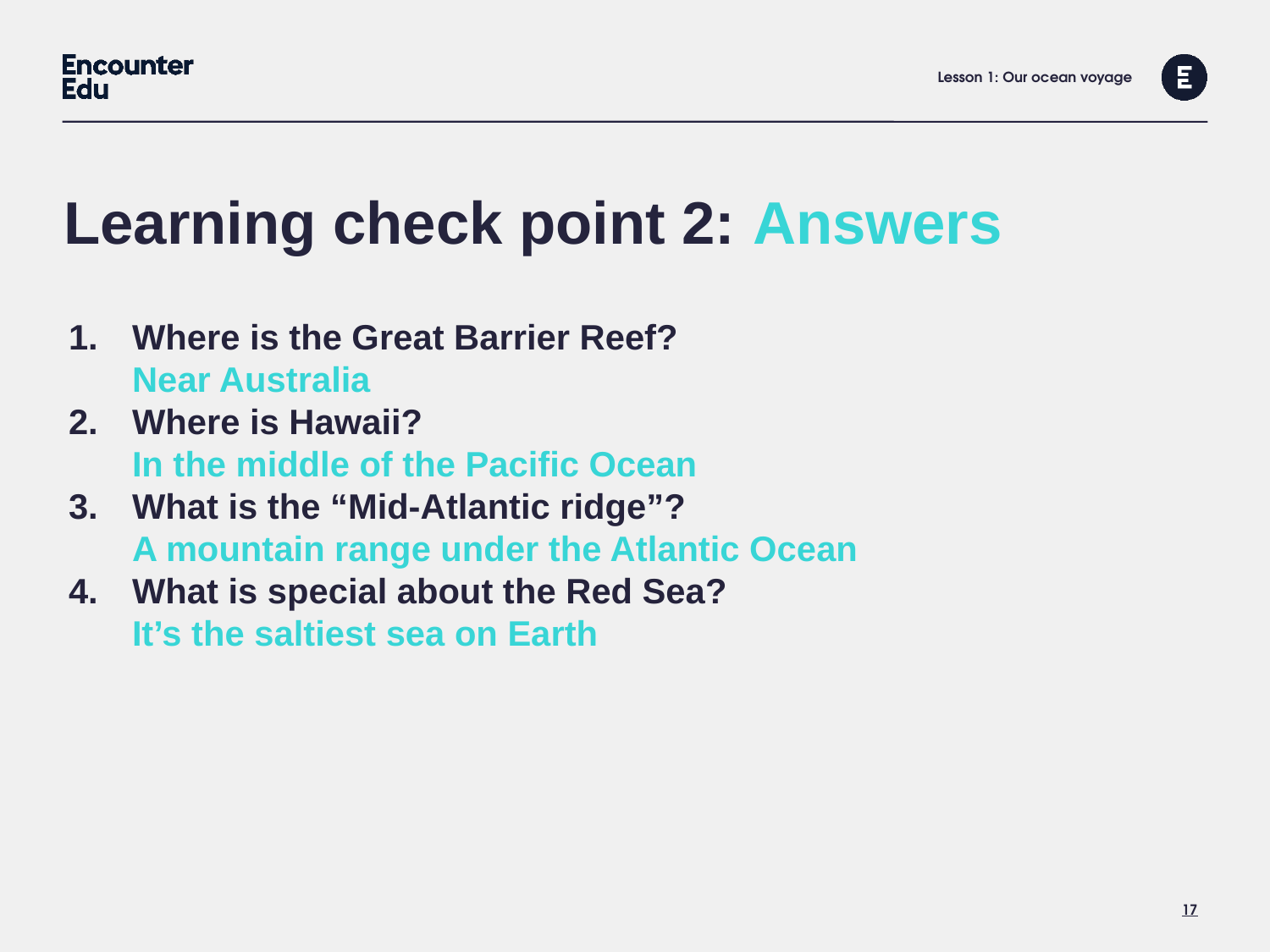

Lesson 1: Our ocean voyage
Learning check point 2: Answers
Where is the Great Barrier Reef?
Near Australia
Where is Hawaii?
In the middle of the Pacific Ocean
What is the “Mid-Atlantic ridge”?
A mountain range under the Atlantic Ocean
What is special about the Red Sea?
It’s the saltiest sea on Earth

17